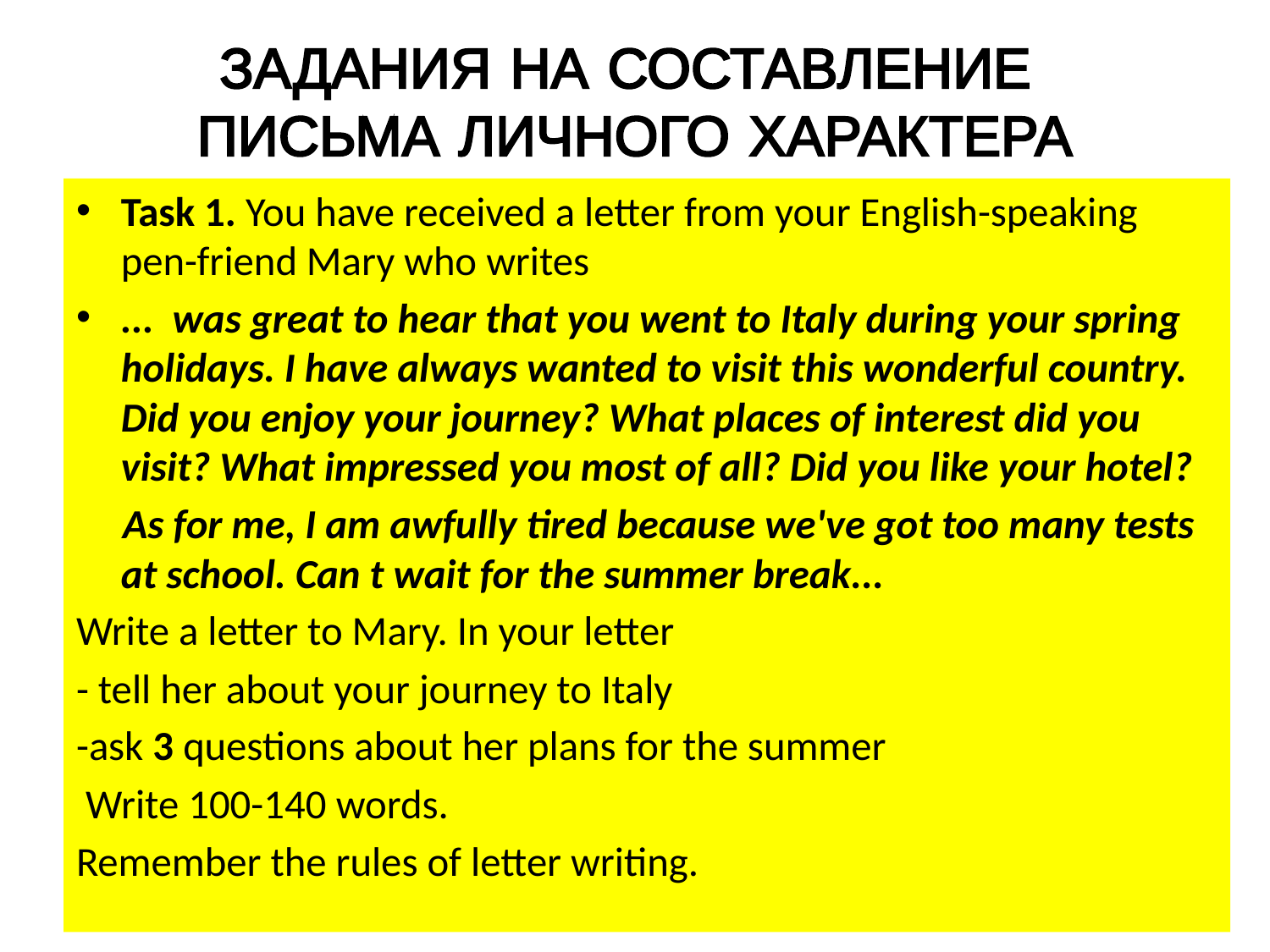

# ЗАДАНИЯ НА СОСТАВЛЕНИЕ ПИСЬМА ЛИЧНОГО ХАРАКТЕРА
Task 1. You have received a letter from your English-speaking pen-friend Mary who writes
...  was great to hear that you went to Italy during your spring holi­days. I have always wanted to visit this wonderful country. Did you enjoy your journey? What places of interest did you visit? What impressed you most of all? Did you like your hotel?
     As for me, I am awfully tired because we've got too many tests at school. Can t wait for the summer break...
Write a letter to Mary. In your letter
- tell her about your journey to Italy
-ask 3 questions about her plans for the summer
 Write 100-140 words.
Remember the rules of letter writing.